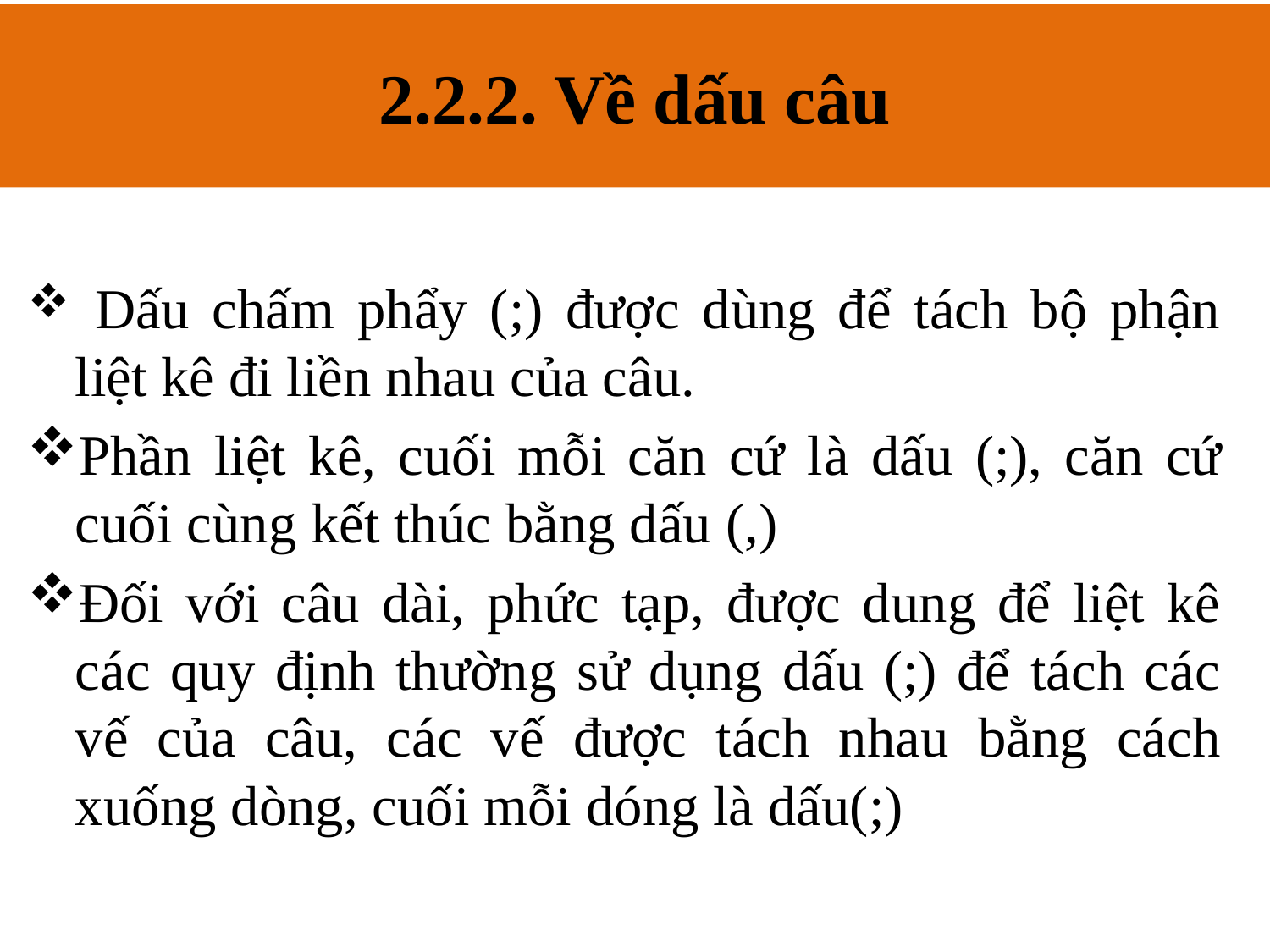

2.2.2. Về dấu câu
# 2.2.2. Về dấu câu
 Dấu chấm phẩy (;) được dùng để tách bộ phận liệt kê đi liền nhau của câu.
Phần liệt kê, cuối mỗi căn cứ là dấu (;), căn cứ cuối cùng kết thúc bằng dấu (,)
Đối với câu dài, phức tạp, được dung để liệt kê các quy định thường sử dụng dấu (;) để tách các vế của câu, các vế được tách nhau bằng cách xuống dòng, cuối mỗi dóng là dấu(;)